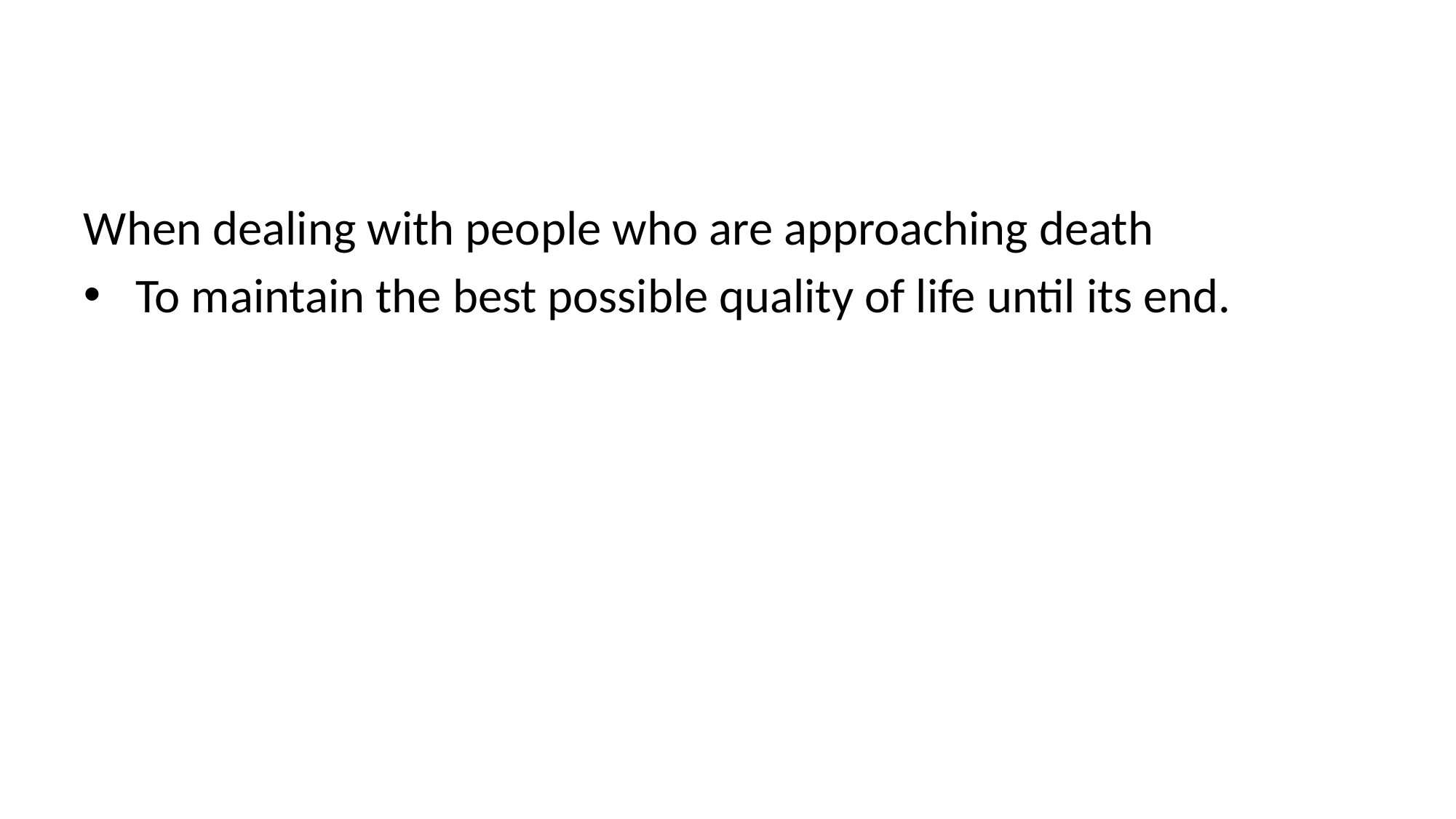

#
When dealing with people who are approaching death
 To maintain the best possible quality of life until its end.